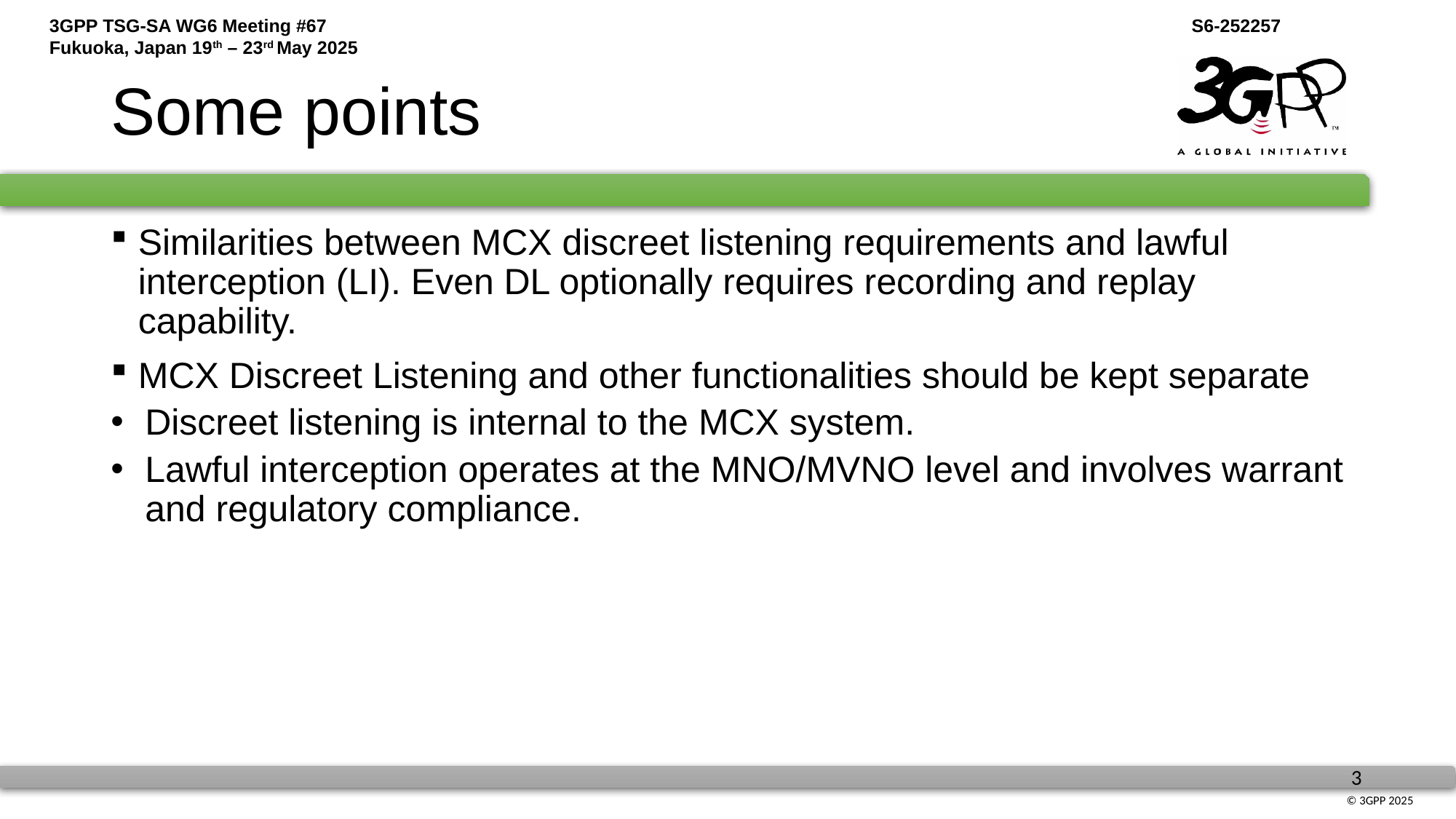

# Some points
Similarities between MCX discreet listening requirements and lawful interception (LI). Even DL optionally requires recording and replay capability.
MCX Discreet Listening and other functionalities should be kept separate
Discreet listening is internal to the MCX system.
Lawful interception operates at the MNO/MVNO level and involves warrant and regulatory compliance.